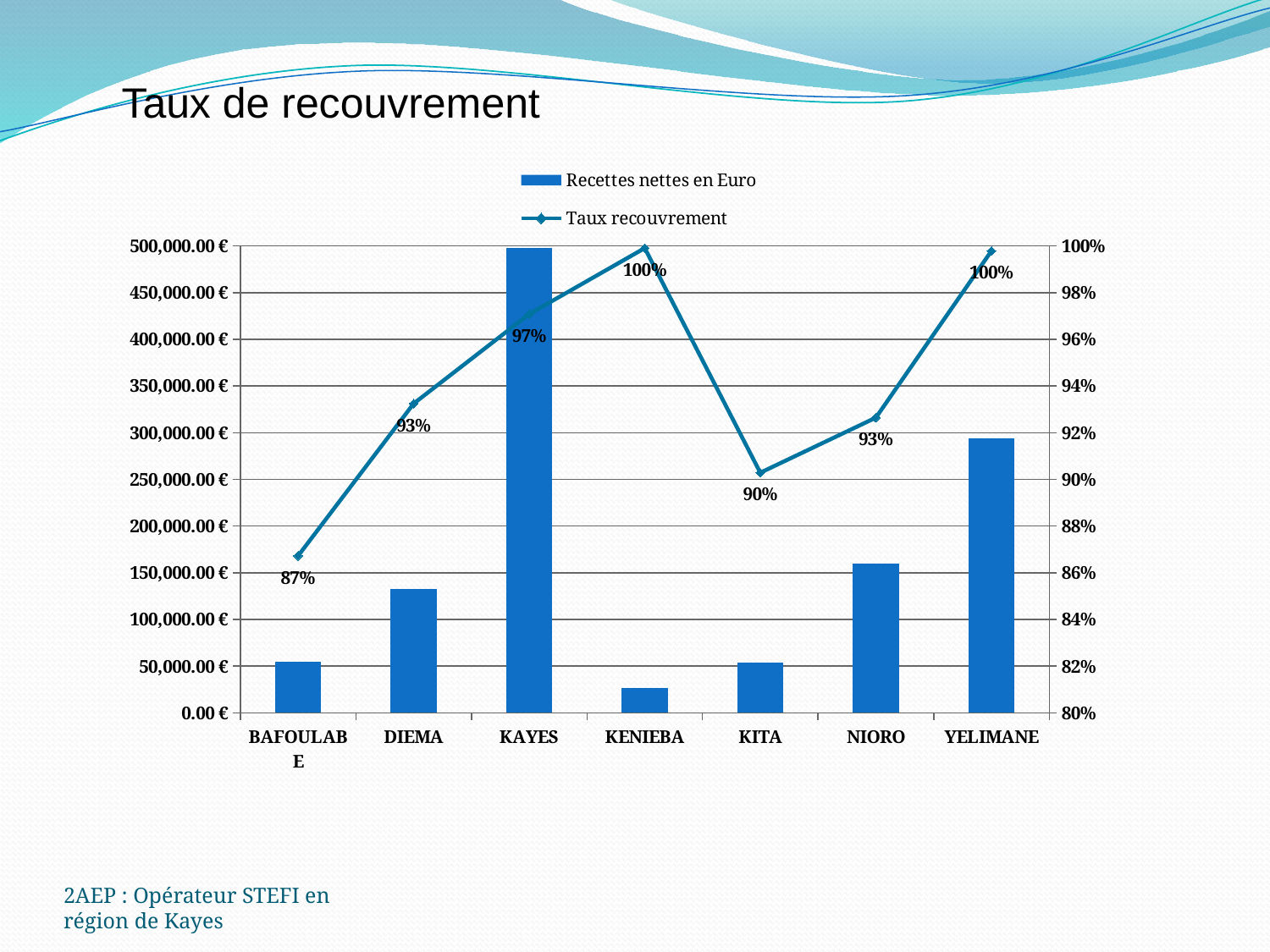

Taux de recouvrement

### Chart

| Category |  | Taux recouvrement |
|---|---|---|
| BAFOULABE | 54858.673780487785 | 0.8671718542852217 |
| DIEMA | 132193.53658536586 | 0.9324847184514207 |
| KAYES | 497685.806402439 | 0.9708296927919333 |
| KENIEBA | 26437.309451219513 | 0.9990984770402833 |
| KITA | 53962.19512195118 | 0.9028408834097948 |
| NIORO | 159933.02591463408 | 0.9264374335808345 |
| YELIMANE | 294278.81859756086 | 0.9978945443339214 |
2AEP : Opérateur STEFI en région de Kayes